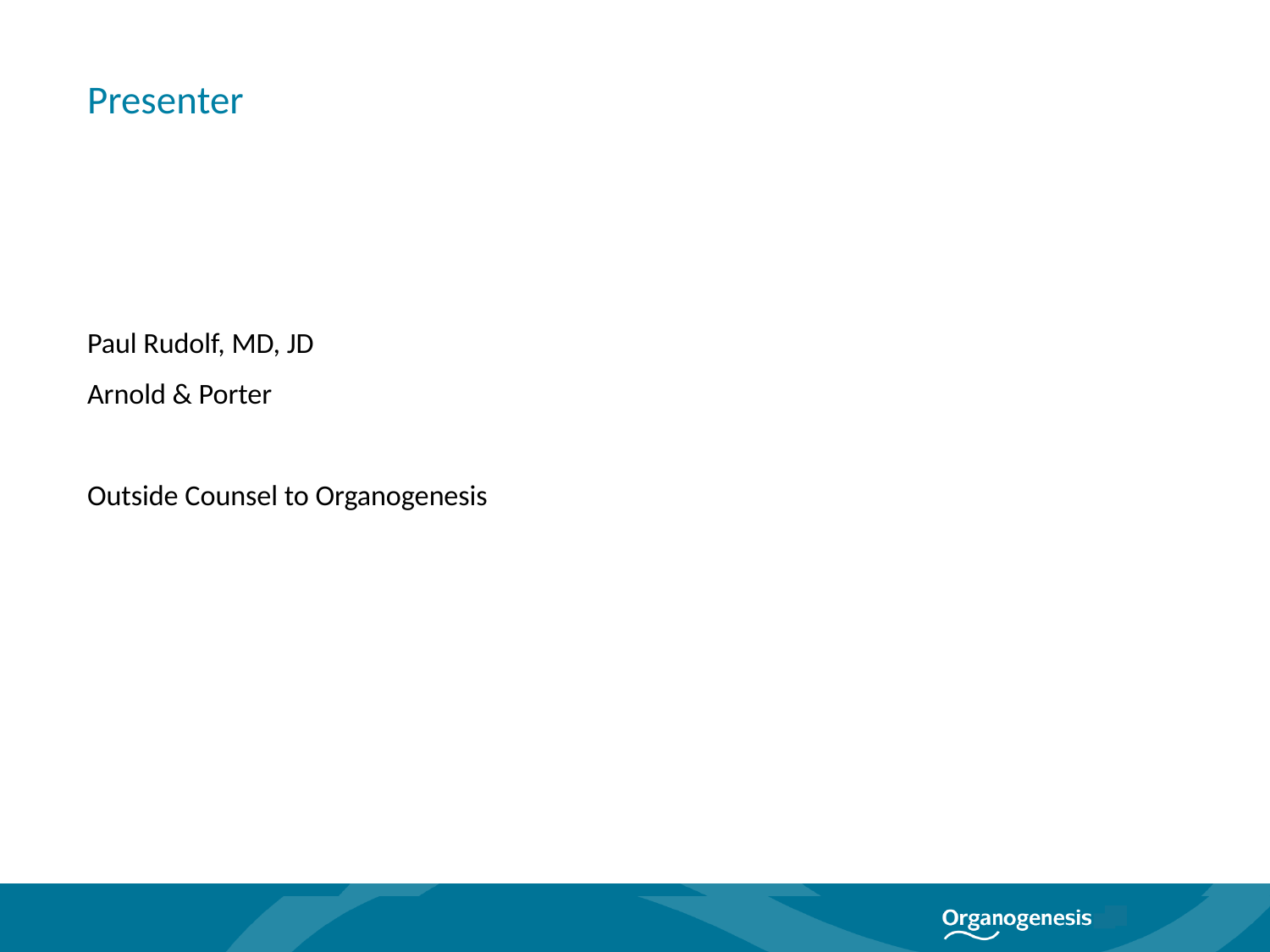

# Presenter

Paul Rudolf, MD, JD
Arnold & Porter

Outside Counsel to Organogenesis